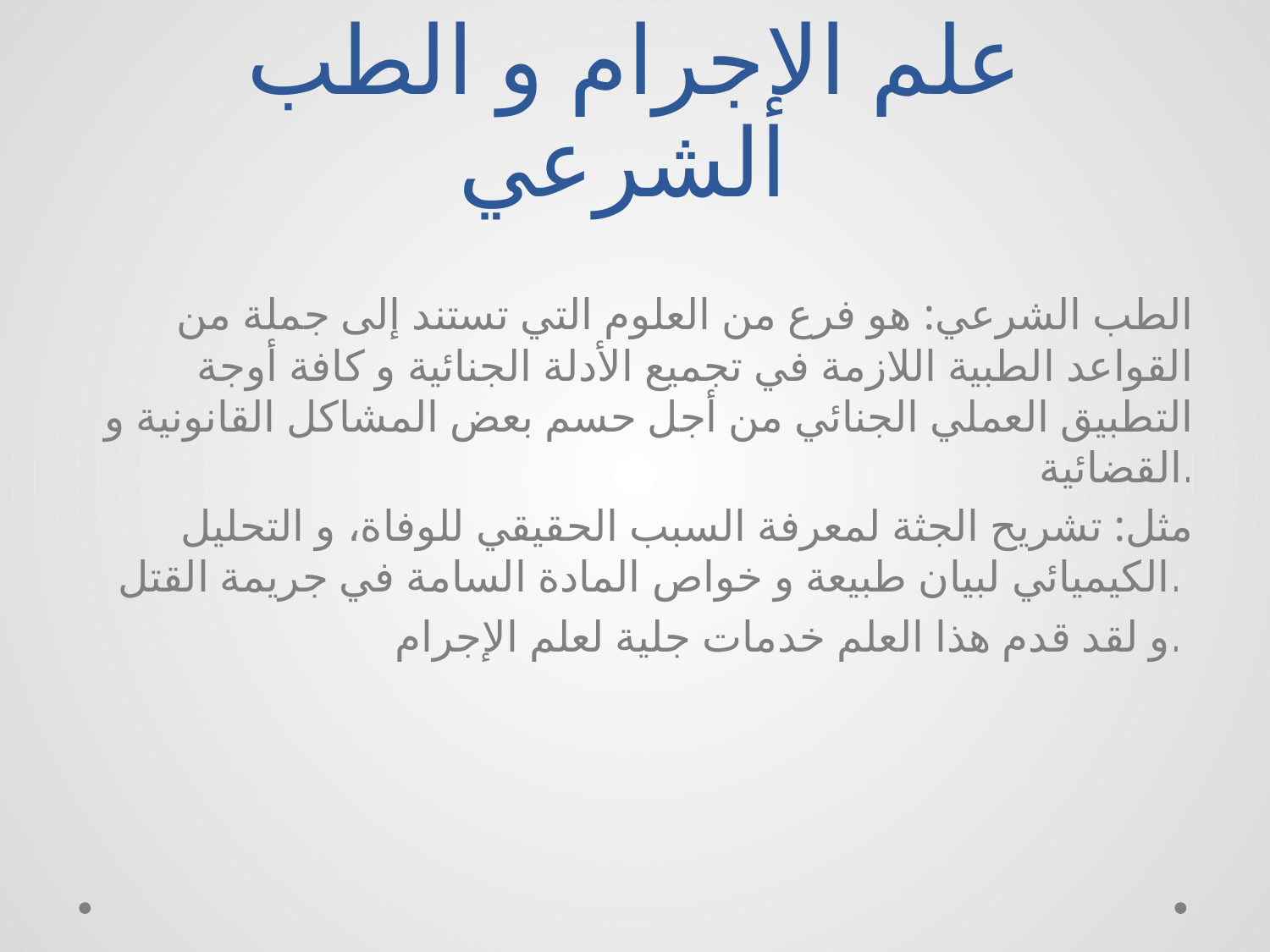

# علم الإجرام و الطب الشرعي

الطب الشرعي: هو فرع من العلوم التي تستند إلى جملة من القواعد الطبية اللازمة في تجميع الأدلة الجنائية و كافة أوجة التطبيق العملي الجنائي من أجل حسم بعض المشاكل القانونية و القضائية.
مثل: تشريح الجثة لمعرفة السبب الحقيقي للوفاة، و التحليل الكيميائي لبيان طبيعة و خواص المادة السامة في جريمة القتل.
و لقد قدم هذا العلم خدمات جلية لعلم الإجرام.